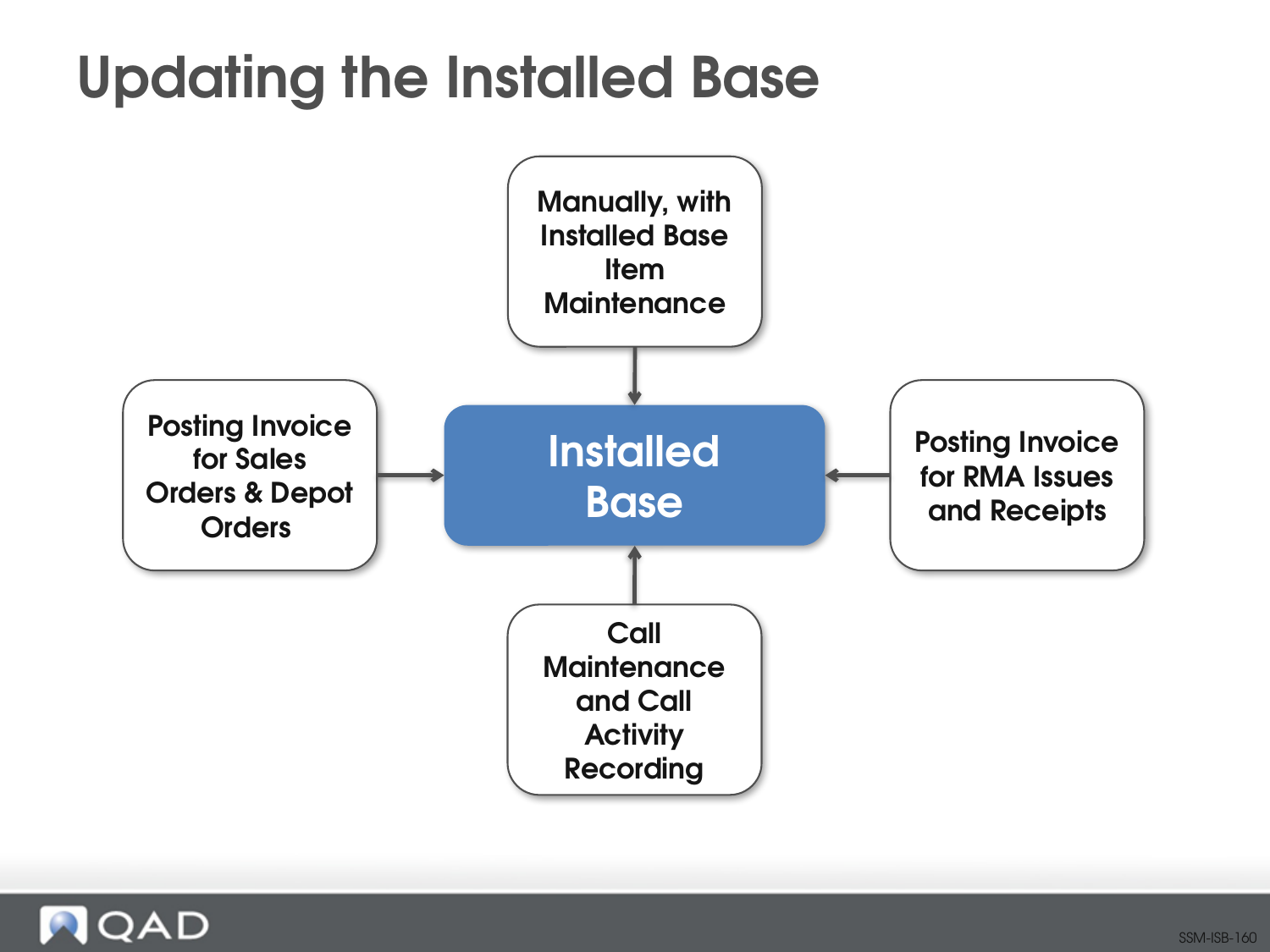

# Updating the Installed Base
Manually, with Installed Base Item Maintenance

Posting Invoice for Sales Orders & Depot Orders
Posting Invoice for RMA Issues and Receipts
Installed
Base
Call Maintenance and Call Activity Recording
SSM-ISB-160